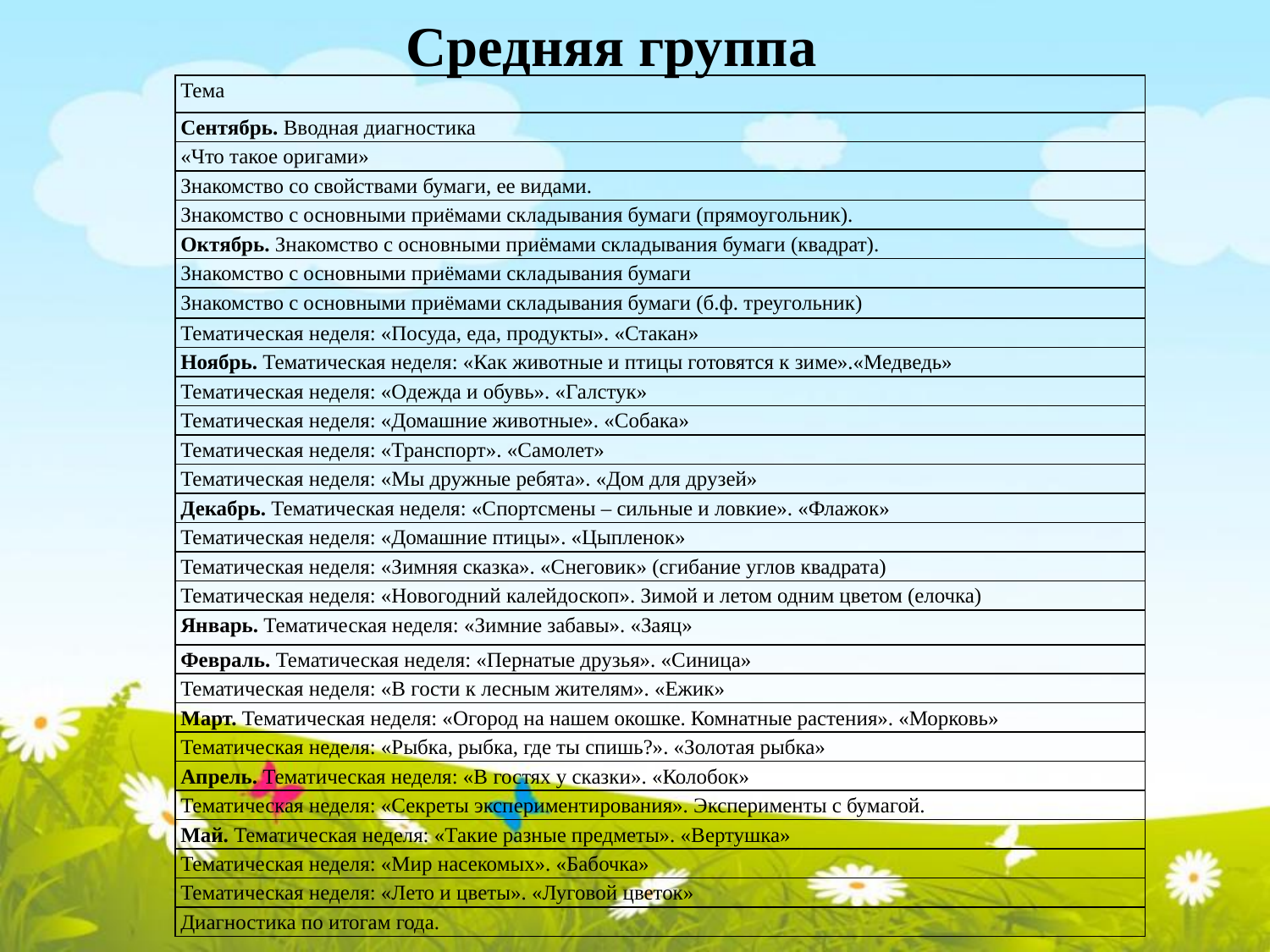

Средняя группа
| Тема |
| --- |
| Сентябрь. Вводная диагностика |
| «Что такое оригами» |
| Знакомство со свойствами бумаги, ее видами. |
| Знакомство с основными приёмами складывания бумаги (прямоугольник). |
| Октябрь. Знакомство с основными приёмами складывания бумаги (квадрат). |
| Знакомство с основными приёмами складывания бумаги |
| Знакомство с основными приёмами складывания бумаги (б.ф. треугольник) |
| Тематическая неделя: «Посуда, еда, продукты». «Стакан» |
| Ноябрь. Тематическая неделя: «Как животные и птицы готовятся к зиме».«Медведь» |
| Тематическая неделя: «Одежда и обувь». «Галстук» |
| Тематическая неделя: «Домашние животные». «Собака» |
| Тематическая неделя: «Транспорт». «Самолет» |
| Тематическая неделя: «Мы дружные ребята». «Дом для друзей» |
| Декабрь. Тематическая неделя: «Спортсмены – сильные и ловкие». «Флажок» |
| Тематическая неделя: «Домашние птицы». «Цыпленок» |
| Тематическая неделя: «Зимняя сказка». «Снеговик» (сгибание углов квадрата) |
| Тематическая неделя: «Новогодний калейдоскоп». Зимой и летом одним цветом (елочка) |
| Январь. Тематическая неделя: «Зимние забавы». «Заяц» |
| Февраль. Тематическая неделя: «Пернатые друзья». «Синица» |
| Тематическая неделя: «В гости к лесным жителям». «Ежик» |
| Март. Тематическая неделя: «Огород на нашем окошке. Комнатные растения». «Морковь» |
| Тематическая неделя: «Рыбка, рыбка, где ты спишь?». «Золотая рыбка» |
| Апрель. Тематическая неделя: «В гостях у сказки». «Колобок» |
| Тематическая неделя: «Секреты экспериментирования». Эксперименты с бумагой. |
| Май. Тематическая неделя: «Такие разные предметы». «Вертушка» |
| Тематическая неделя: «Мир насекомых». «Бабочка» |
| Тематическая неделя: «Лето и цветы». «Луговой цветок» |
| Диагностика по итогам года. |